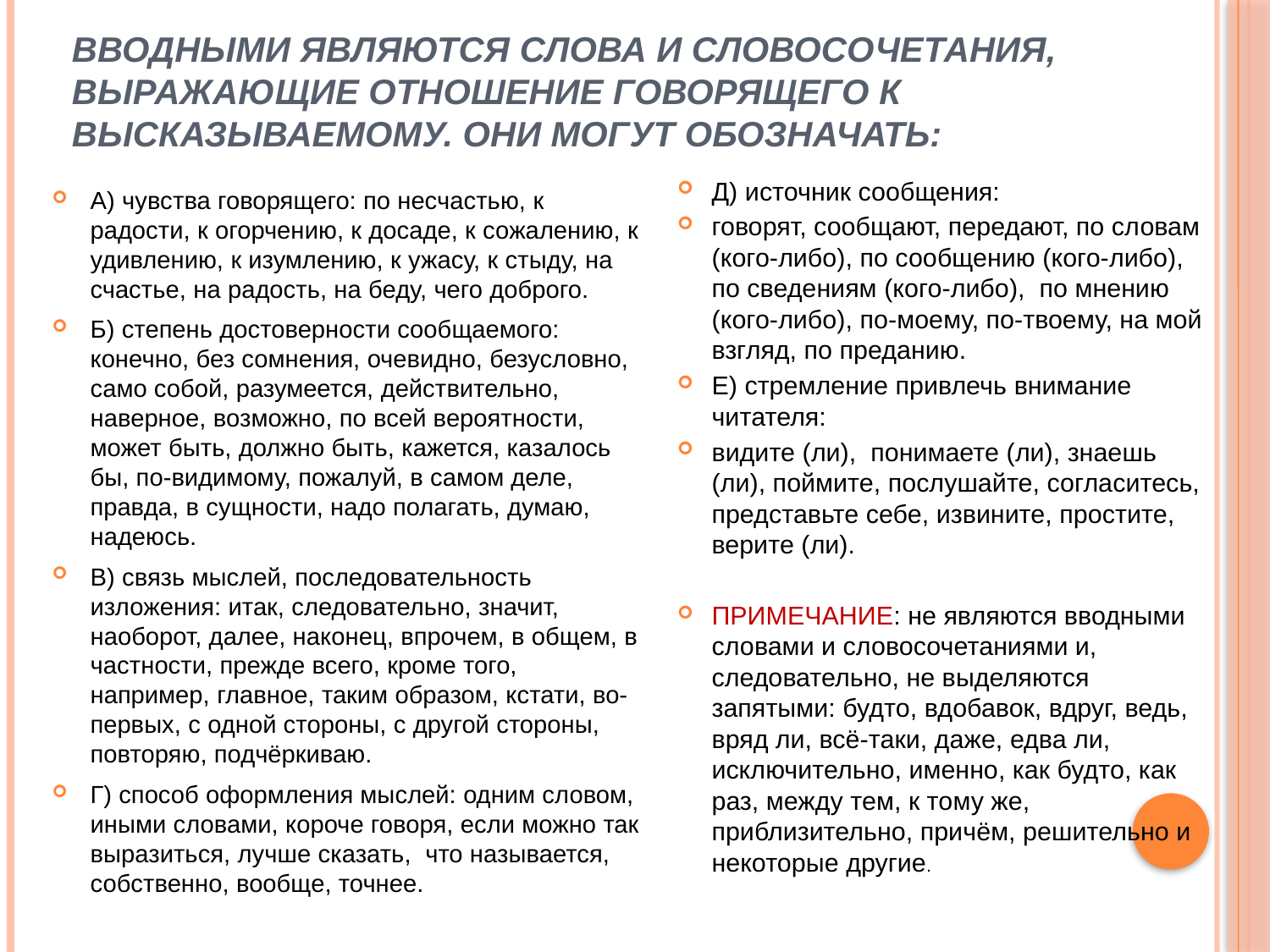

# Вводными являются слова и словосочетания, выражающие отношение говорящего к высказываемому. Они могут обозначать:
Д) источник сообщения:
говорят, сообщают, передают, по словам (кого-либо), по сообщению (кого-либо), по сведениям (кого-либо),  по мнению (кого-либо), по-моему, по-твоему, на мой взгляд, по преданию.
Е) стремление привлечь внимание читателя:
видите (ли),  понимаете (ли), знаешь (ли), поймите, послушайте, согласитесь, представьте себе, извините, простите, верите (ли).

ПРИМЕЧАНИЕ: не являются вводными словами и словосочетаниями и, следовательно, не выделяются запятыми: будто, вдобавок, вдруг, ведь, вряд ли, всё-таки, даже, едва ли, исключительно, именно, как будто, как раз, между тем, к тому же, приблизительно, причём, решительно и некоторые другие.
А) чувства говорящего: по несчастью, к радости, к огорчению, к досаде, к сожалению, к удивлению, к изумлению, к ужасу, к стыду, на счастье, на радость, на беду, чего доброго.
Б) степень достоверности сообщаемого: конечно, без сомнения, очевидно, безусловно, само собой, разумеется, действительно, наверное, возможно, по всей вероятности, может быть, должно быть, кажется, казалось бы, по-видимому, пожалуй, в самом деле, правда, в сущности, надо полагать, думаю, надеюсь.
В) связь мыслей, последовательность изложения: итак, следовательно, значит, наоборот, далее, наконец, впрочем, в общем, в частности, прежде всего, кроме того, например, главное, таким образом, кстати, во-первых, с одной стороны, с другой стороны, повторяю, подчёркиваю.
Г) способ оформления мыслей: одним словом, иными словами, короче говоря, если можно так выразиться, лучше сказать,  что называется, собственно, вообще, точнее.